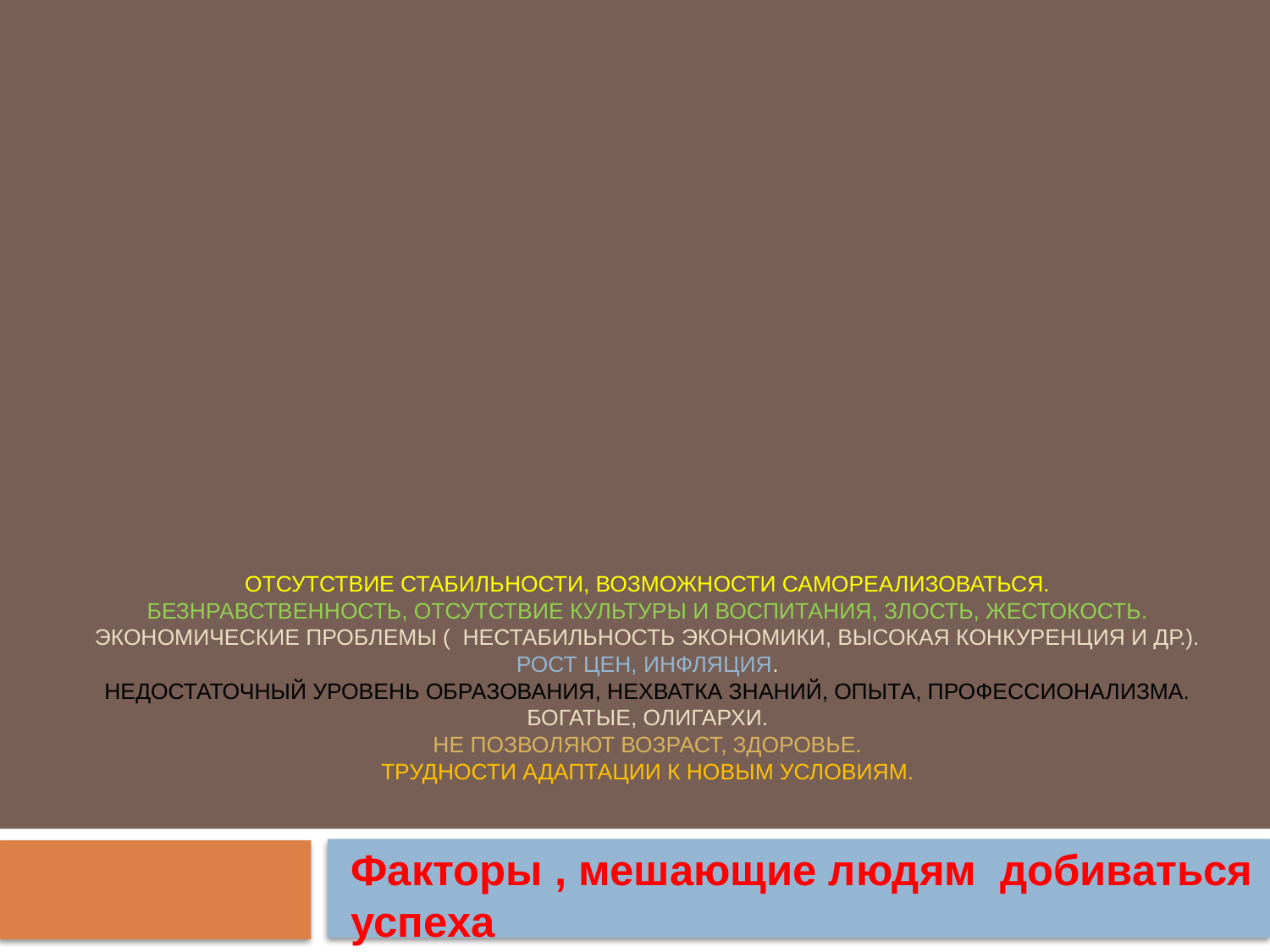

# Отсутствие стабильности, возможности самореализоваться. Безнравственность, отсутствие культуры и воспитания, злость, жестокость. Экономические проблемы (  нестабильность экономики, высокая конкуренция и др.). Рост цен, инфляция. Недостаточный уровень образования, нехватка знаний, опыта, профессионализма. Богатые, олигархи. Не позволяют возраст, здоровье. Трудности адаптации к новым условиям.
Факторы , мешающие людям  добиваться успеха